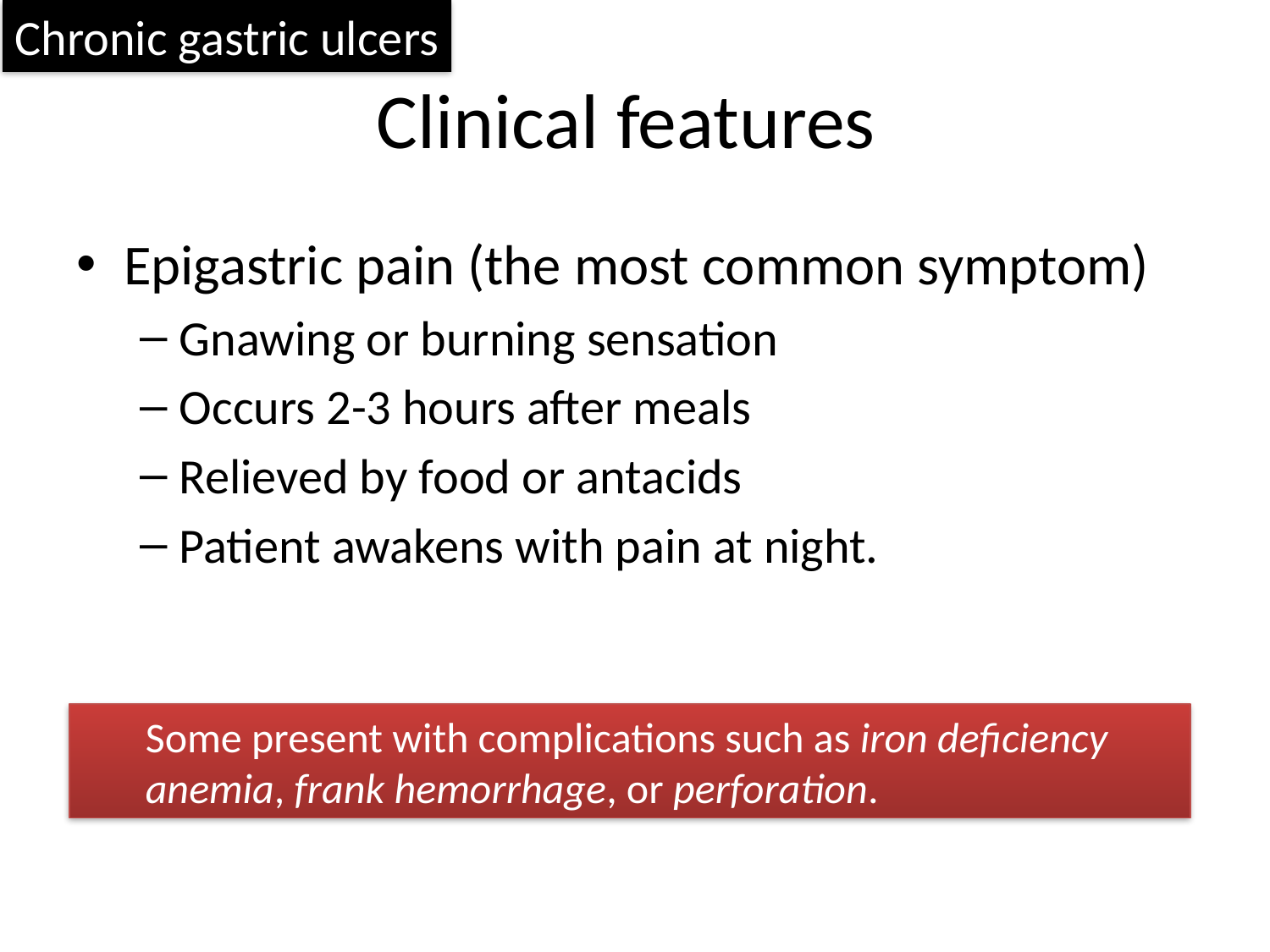

Chronic gastric ulcers
# Clinical features
Epigastric pain (the most common symptom)
Gnawing or burning sensation
Occurs 2-3 hours after meals
Relieved by food or antacids
Patient awakens with pain at night.

Some present with complications such as iron deficiency anemia, frank hemorrhage, or perforation.